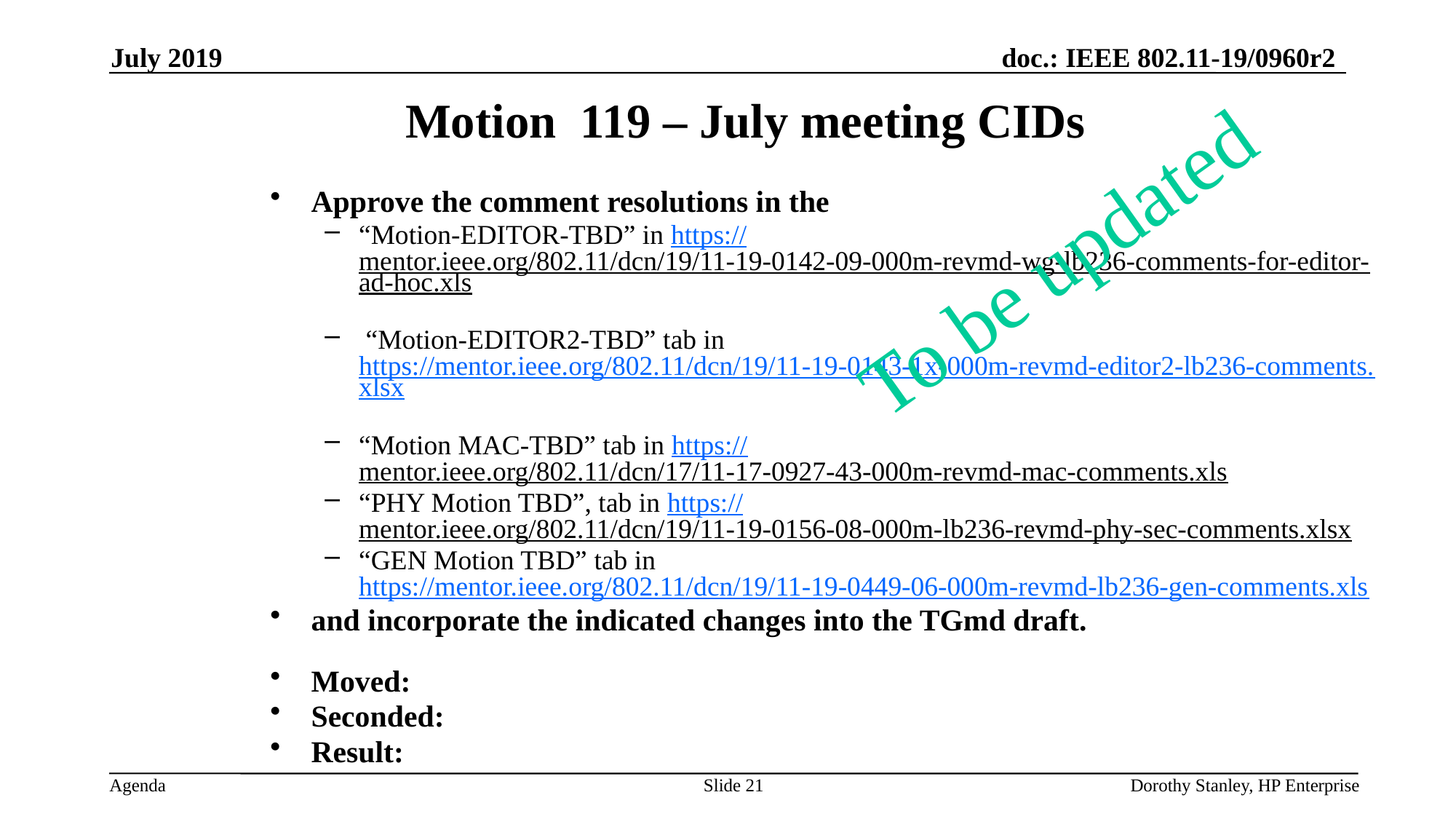

July 2019
Motion  119 – July meeting CIDs
Approve the comment resolutions in the
“Motion-EDITOR-TBD” in https://mentor.ieee.org/802.11/dcn/19/11-19-0142-09-000m-revmd-wg-lb236-comments-for-editor-ad-hoc.xls
 “Motion-EDITOR2-TBD” tab in https://mentor.ieee.org/802.11/dcn/19/11-19-0143-1x-000m-revmd-editor2-lb236-comments.xlsx
“Motion MAC-TBD” tab in https://mentor.ieee.org/802.11/dcn/17/11-17-0927-43-000m-revmd-mac-comments.xls
“PHY Motion TBD”, tab in https://mentor.ieee.org/802.11/dcn/19/11-19-0156-08-000m-lb236-revmd-phy-sec-comments.xlsx
“GEN Motion TBD” tab in https://mentor.ieee.org/802.11/dcn/19/11-19-0449-06-000m-revmd-lb236-gen-comments.xls
and incorporate the indicated changes into the TGmd draft.
Moved:
Seconded:
Result:

To be updated
Slide 21
Dorothy Stanley, HP Enterprise